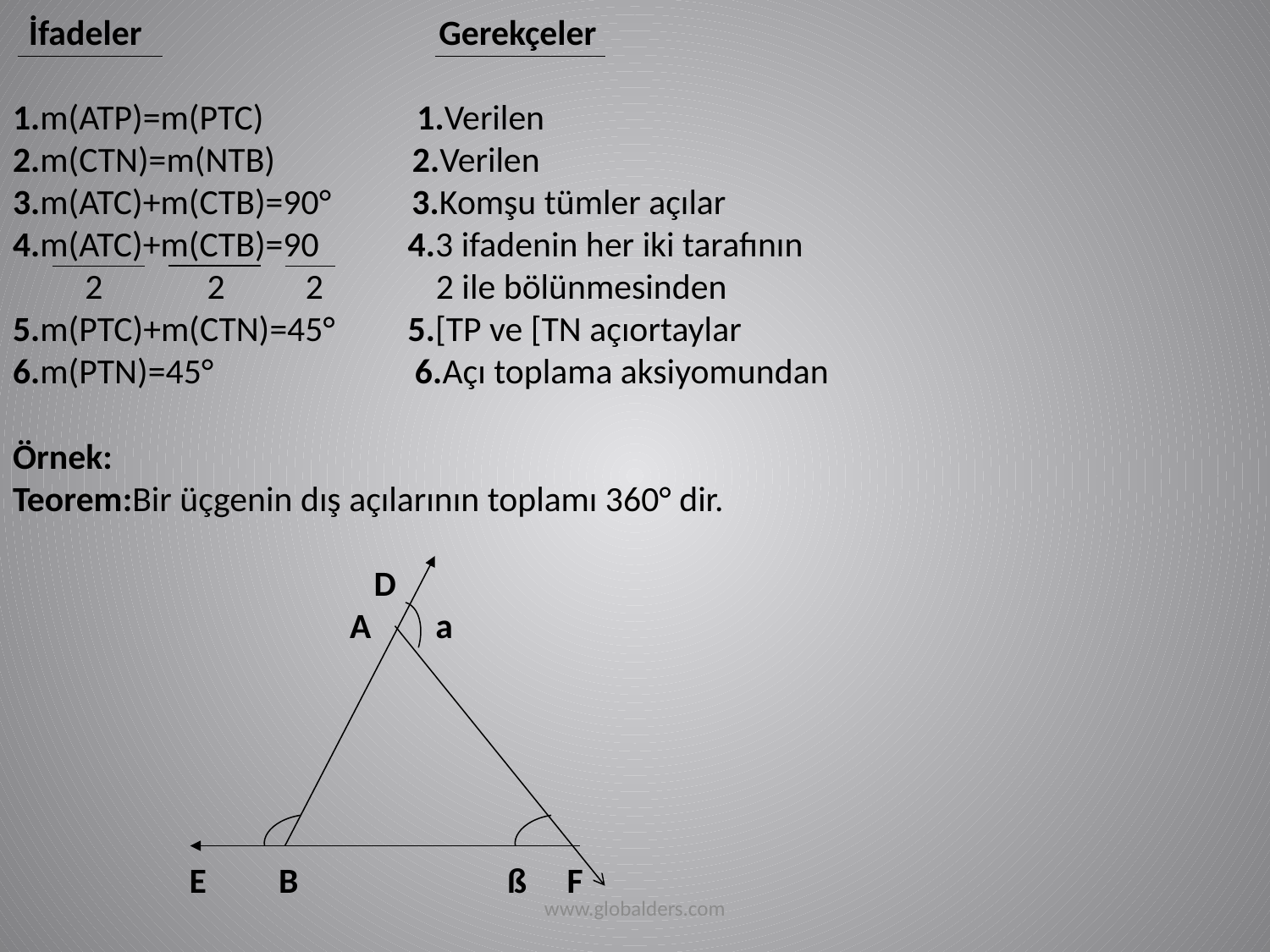

# İfadeler                                     Gerekçeler 1.m(ATP)=m(PTC)                   1.Verilen 2.m(CTN)=m(NTB)                 2.Verilen 3.m(ATC)+m(CTB)=90°          3.Komşu tümler açılar 4.m(ATC)+m(CTB)=90           4.3 ifadenin her iki tarafının 2             2          2              2 ile bölünmesinden 5.m(PTC)+m(CTN)=45°         5.[TP ve [TN açıortaylar 6.m(PTN)=45°                         6.Açı toplama aksiyomundan Örnek: Teorem:Bir üçgenin dış açılarının toplamı 360° dir. D A        a E         B                          ß     F

www.globalders.com